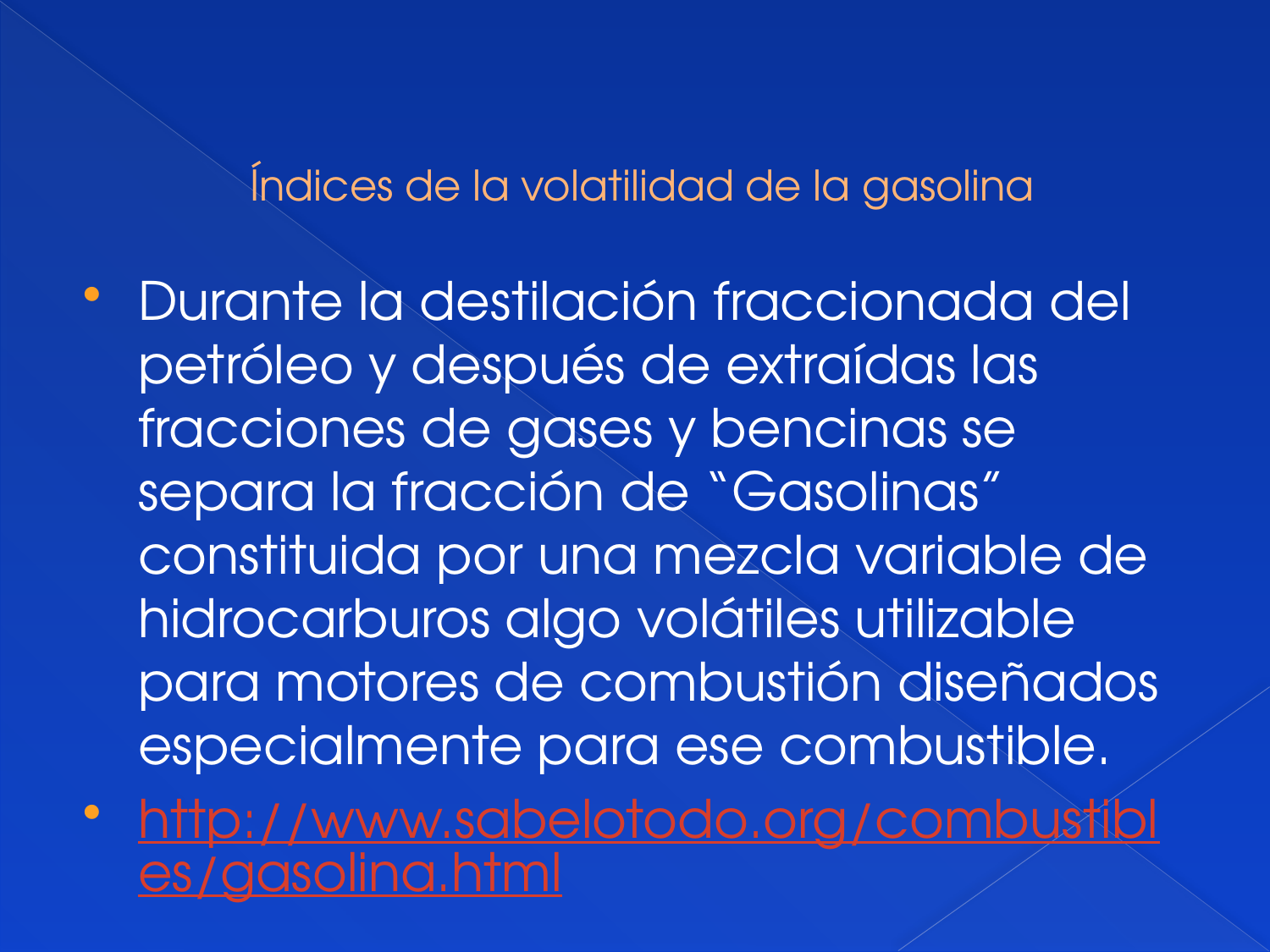

# Índices de la volatilidad de la gasolina
Durante la destilación fraccionada del petróleo y después de extraídas las fracciones de gases y bencinas se separa la fracción de “Gasolinas” constituida por una mezcla variable de hidrocarburos algo volátiles utilizable para motores de combustión diseñados especialmente para ese combustible.
http://www.sabelotodo.org/combustibles/gasolina.html